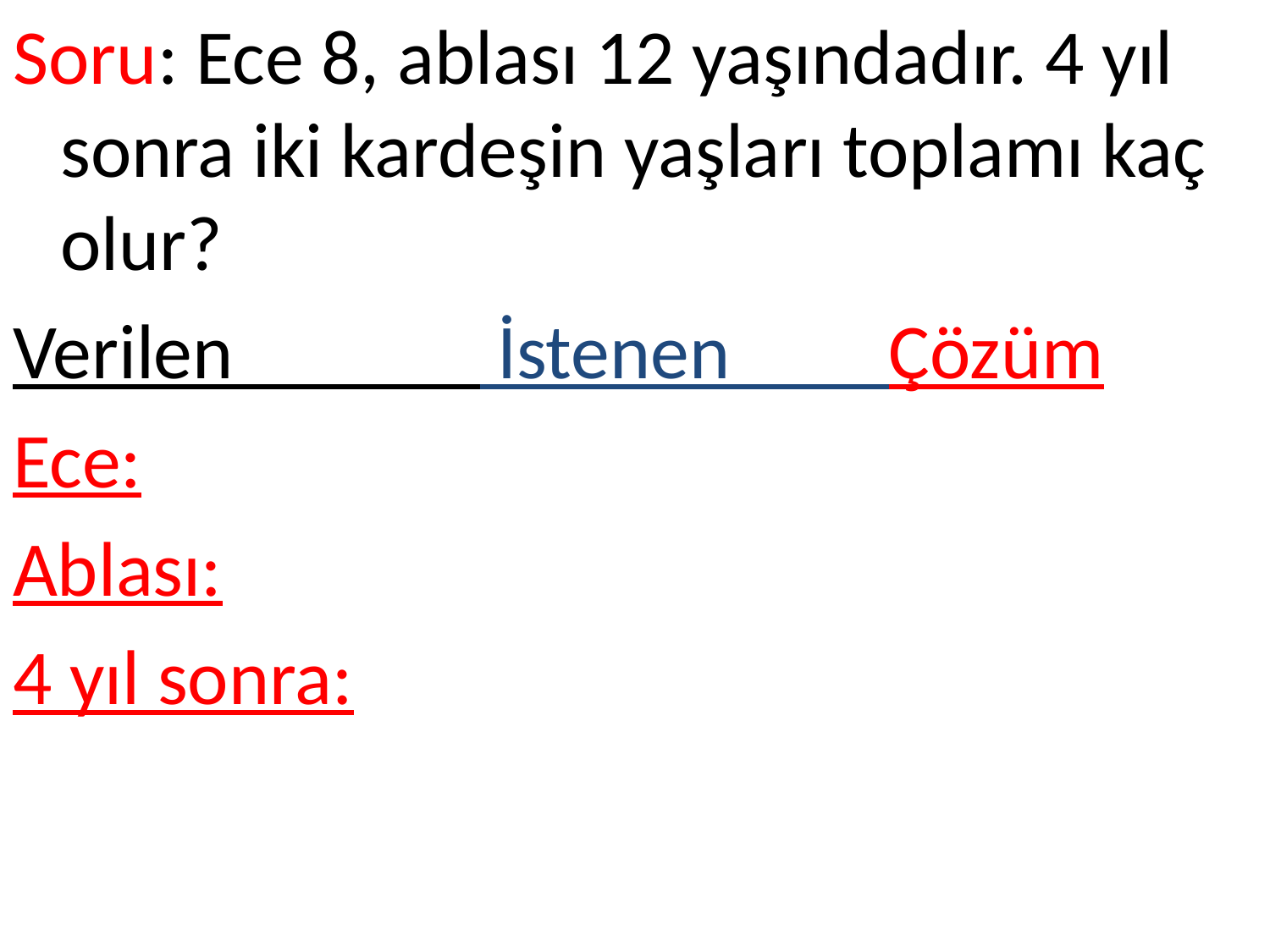

Soru: Ece 8, ablası 12 yaşındadır. 4 yıl sonra iki kardeşin yaşları toplamı kaç olur?
Verilen               İstenen         Çözüm
Ece:
Ablası:
4 yıl sonra: